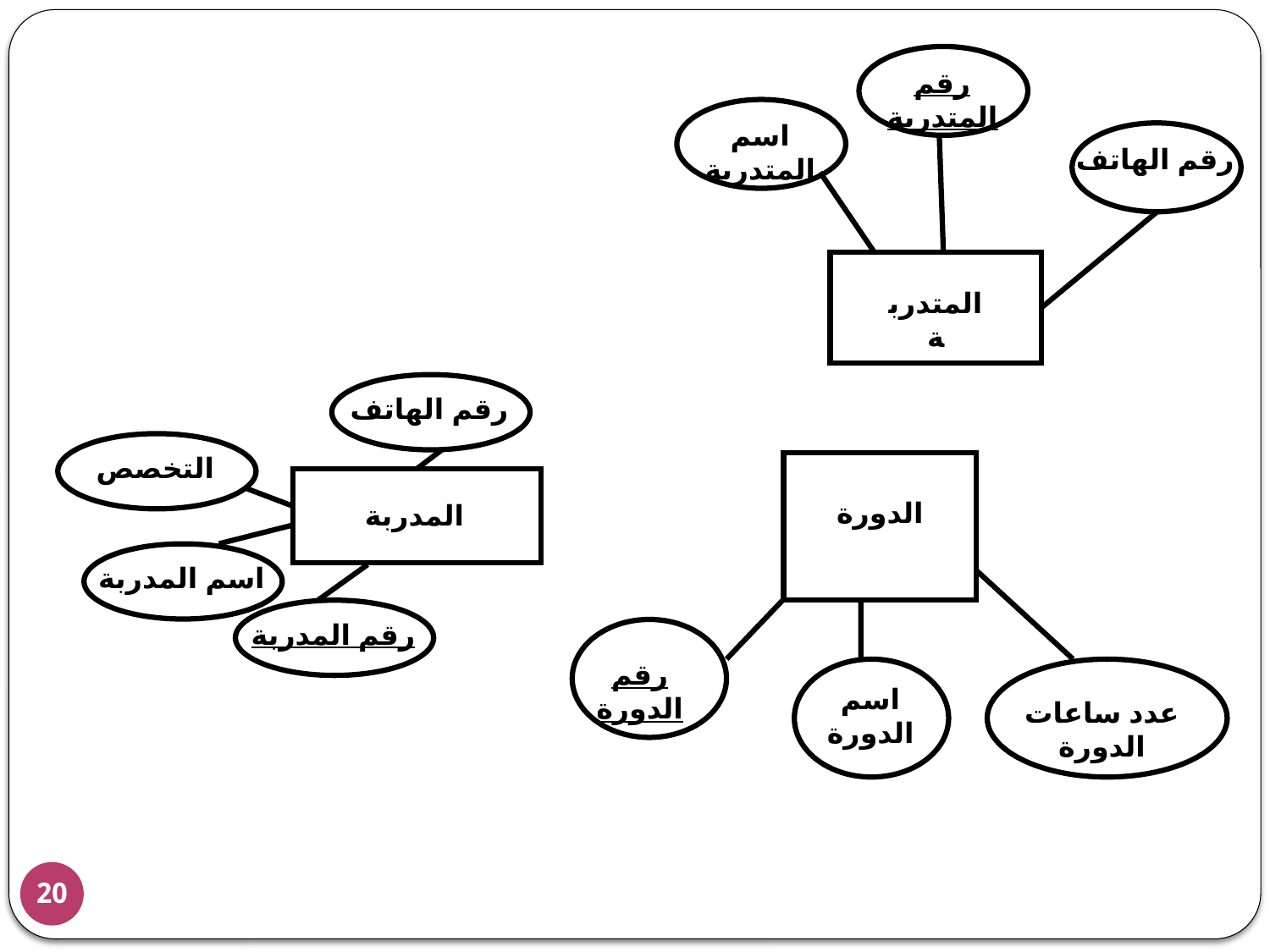

رقم المتدربة

اسم المتدربة

رقم الهاتف

المتدربة

رقم الهاتف

التخصص

الدورة

رقم الدورة

اسم الدورة

عدد ساعات الدورة

المدربة

اسم المدربة

رقم المدربة
20